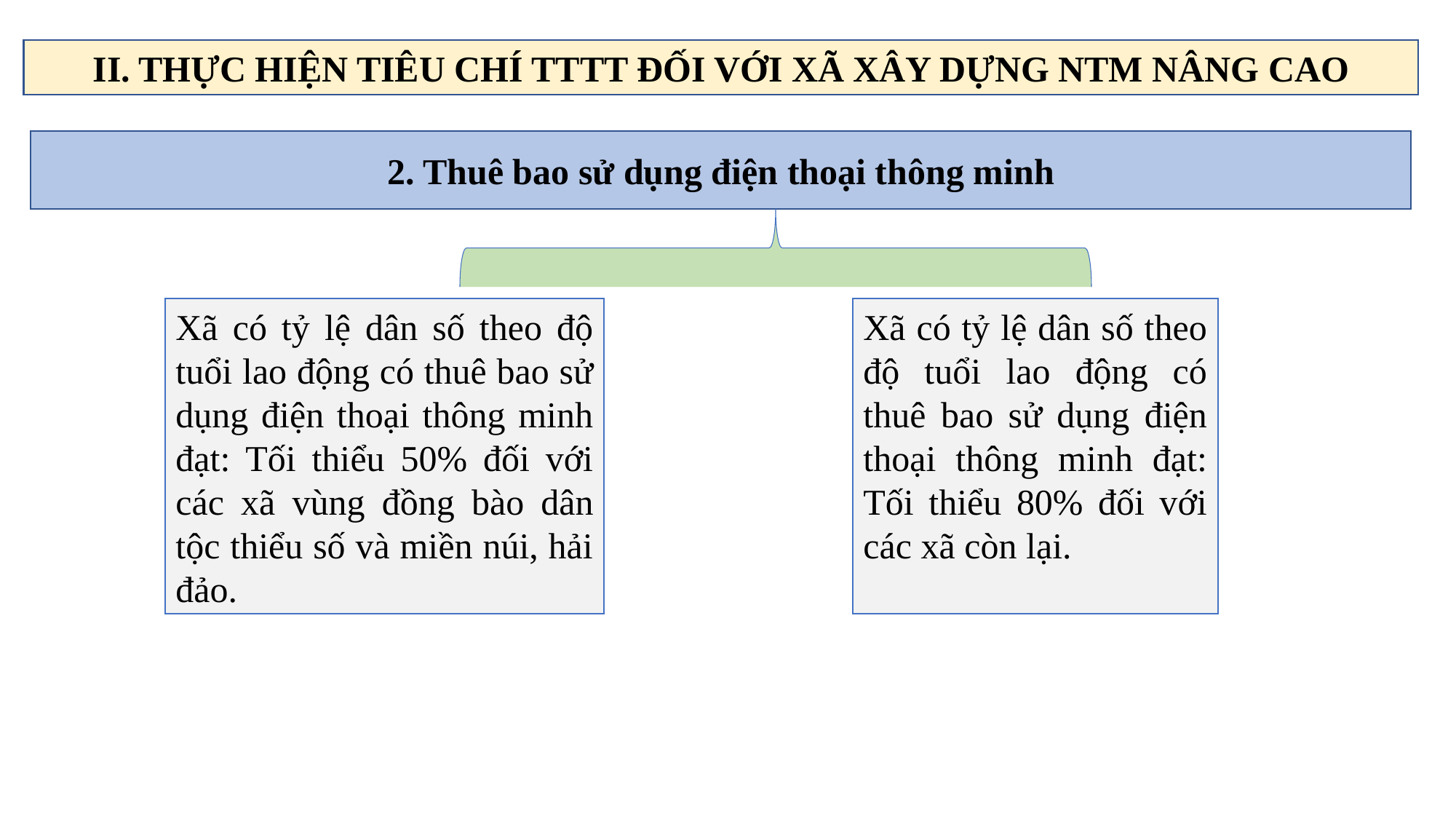

II. THỰC HIỆN TIÊU CHÍ TTTT ĐỐI VỚI XÃ XÂY DỰNG NTM NÂNG CAO
2. Thuê bao sử dụng điện thoại thông minh
Xã có tỷ lệ dân số theo độ tuổi lao động có thuê bao sử dụng điện thoại thông minh đạt: Tối thiểu 80% đối với các xã còn lại.
Xã có tỷ lệ dân số theo độ tuổi lao động có thuê bao sử dụng điện thoại thông minh đạt: Tối thiểu 50% đối với các xã vùng đồng bào dân tộc thiểu số và miền núi, hải đảo.